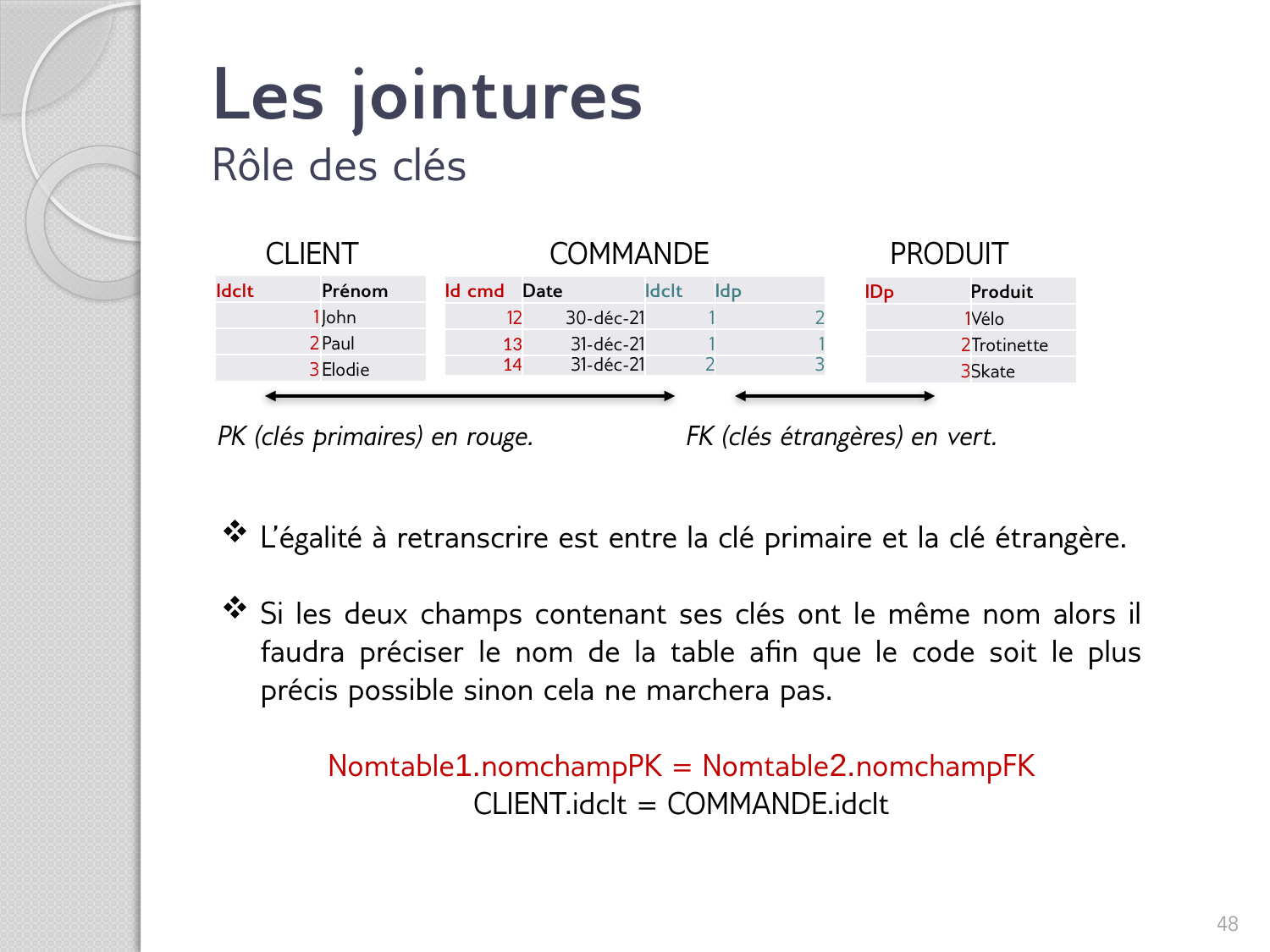

# Les jointures Rôle des clés
    CLIENT                    COMMANDE                   PRODUIT
| Idclt | Prénom |
| --- | --- |
| 1 | John |
| 2 | Paul |
| 3 | Elodie |
| Id cmd | Date | Idclt | Idp |
| --- | --- | --- | --- |
| 12 | 30-déc-21 | 1 | 2 |
| 13 | 31-déc-21 | 1 | 1 |
| 14 | 31-déc-21 | 2 | 3 |
| IDp | Produit |
| --- | --- |
| 1 | Vélo |
| 2 | Trotinette |
| 3 | Skate |
PK (clés primaires) en rouge.                  FK (clés étrangères) en vert.
L’égalité à retranscrire est entre la clé primaire et la clé étrangère.

Si les deux champs contenant ses clés ont le même nom alors il faudra préciser le nom de la table afin que le code soit le plus précis possible sinon cela ne marchera pas.

Nomtable1.nomchampPK = Nomtable2.nomchampFK
CLIENT.idclt = COMMANDE.idclt
48